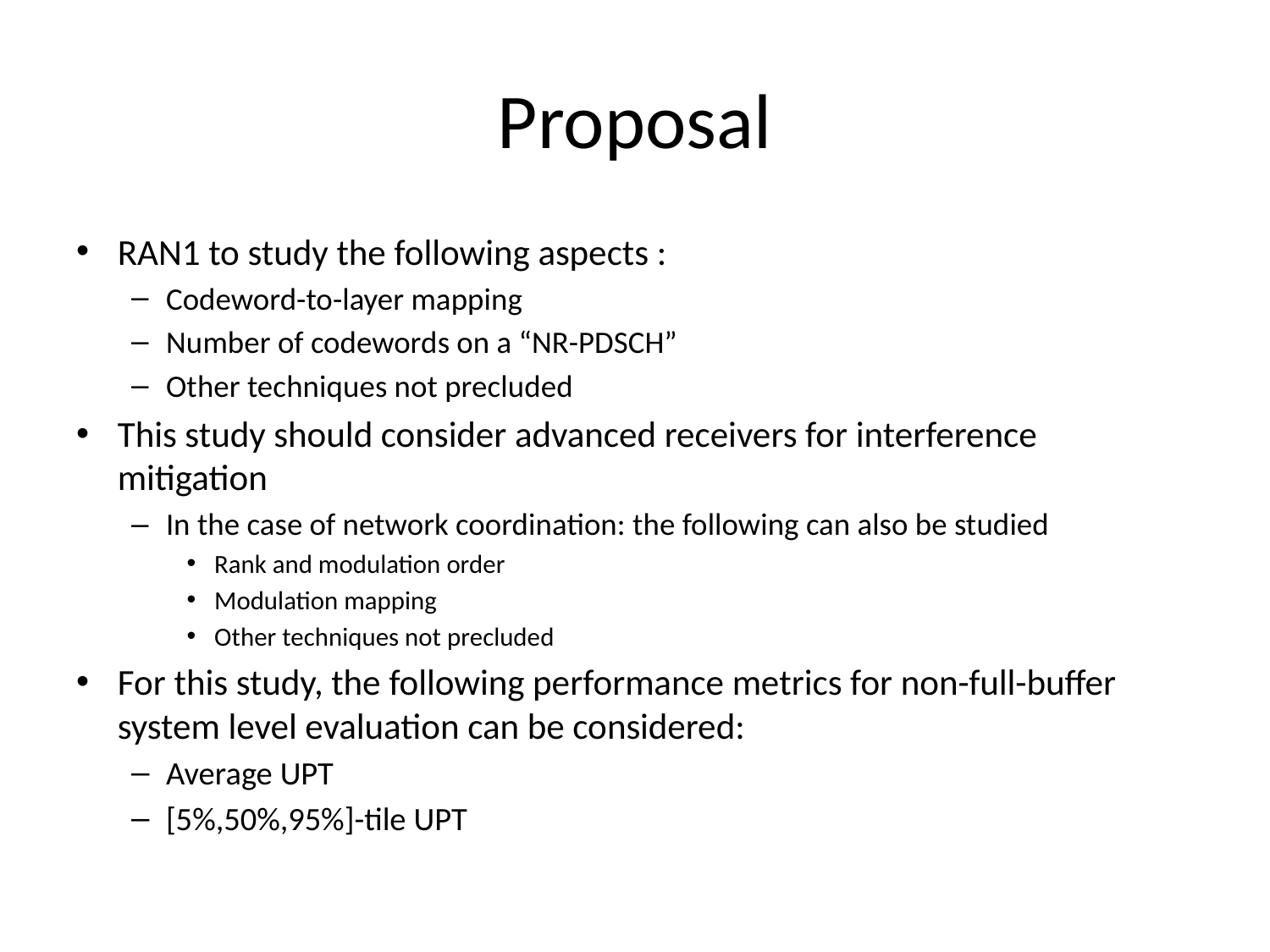

# Proposal
RAN1 to study the following aspects :
Codeword-to-layer mapping
Number of codewords on a “NR-PDSCH”
Other techniques not precluded
This study should consider advanced receivers for interference mitigation
In the case of network coordination: the following can also be studied
Rank and modulation order
Modulation mapping
Other techniques not precluded
For this study, the following performance metrics for non-full-buffer system level evaluation can be considered:
Average UPT
[5%,50%,95%]-tile UPT